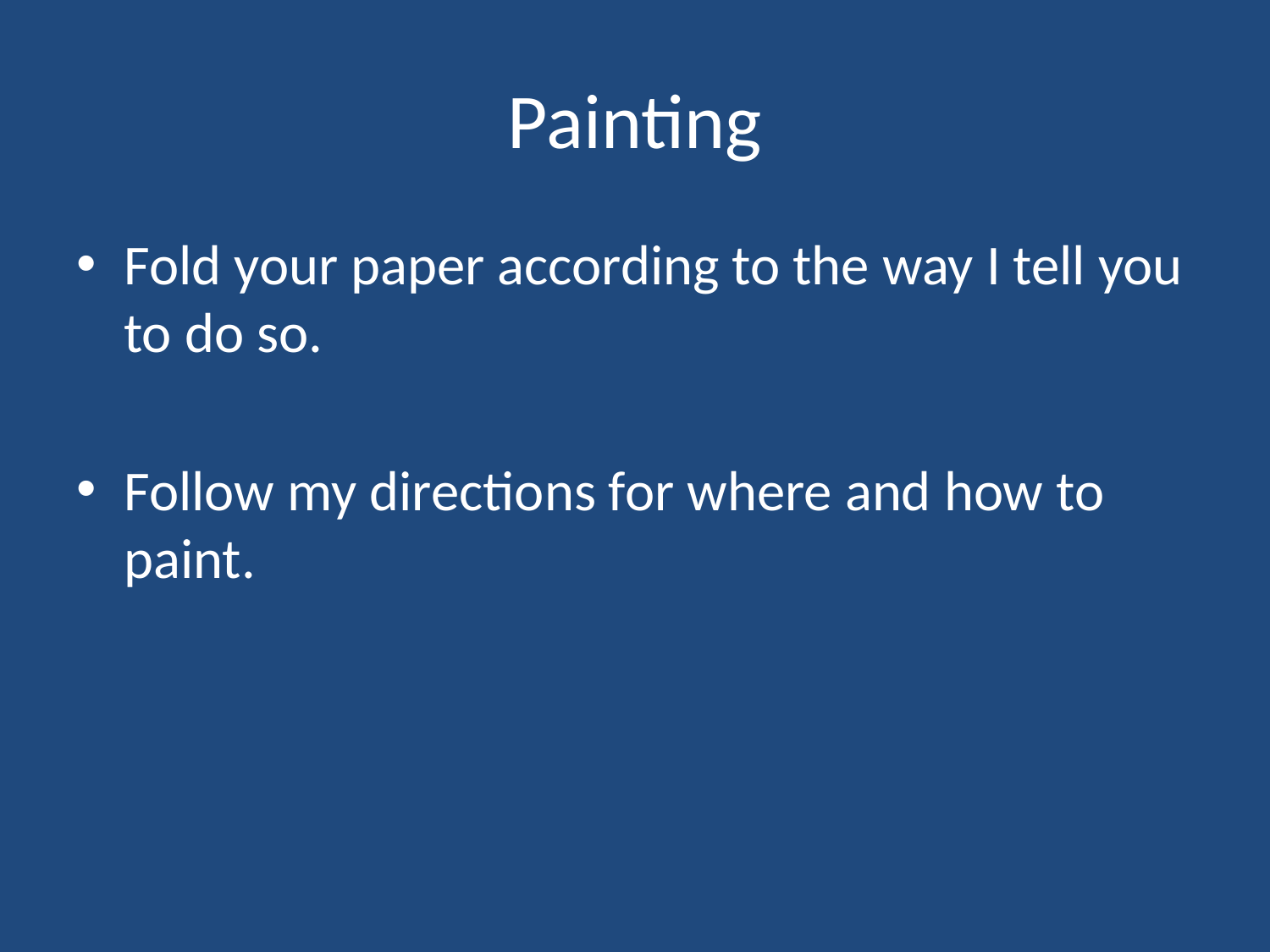

# Painting
Fold your paper according to the way I tell you to do so.

Follow my directions for where and how to paint.